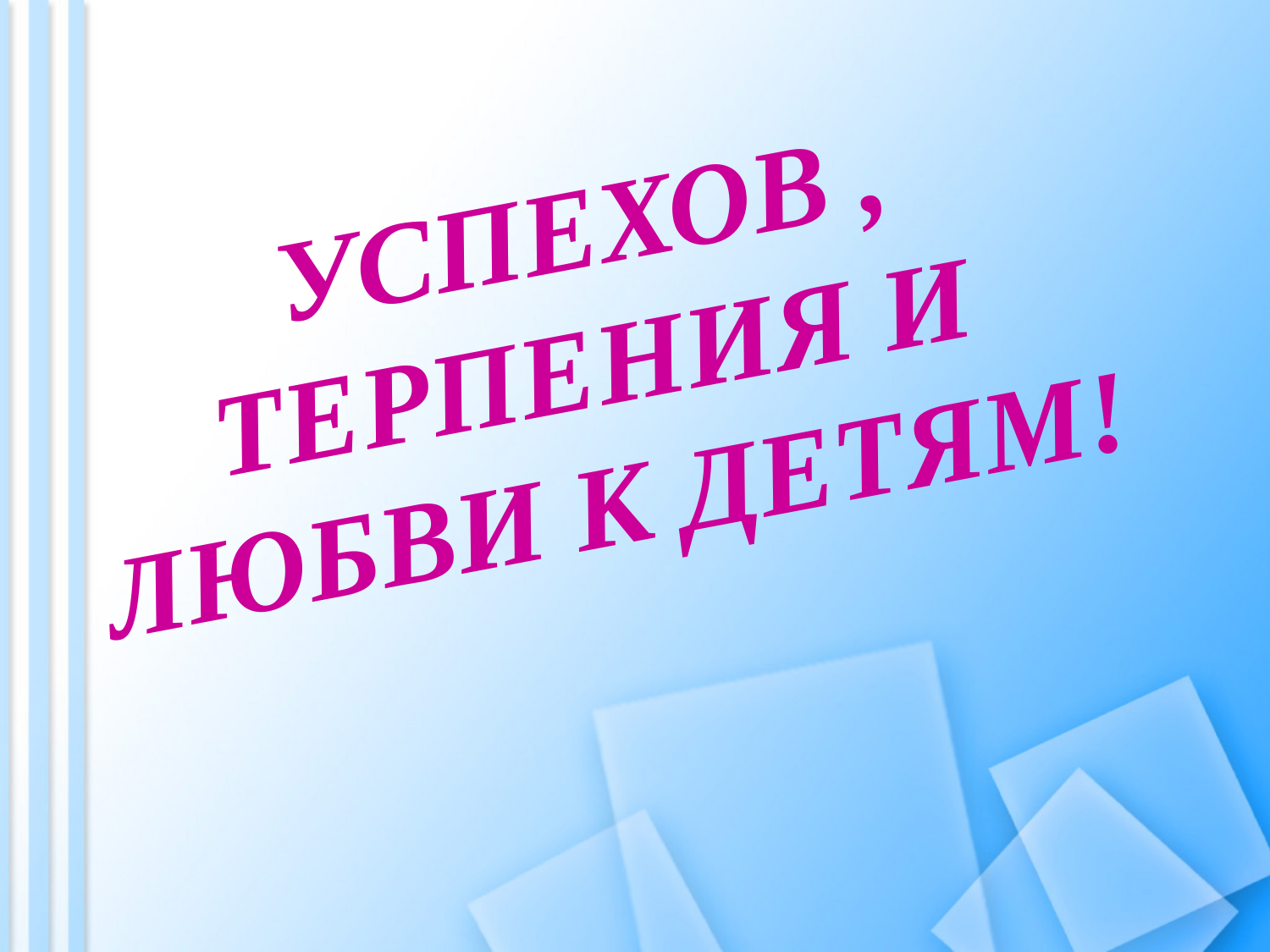

# УСПЕХОВ , ТЕРПЕНИЯ И ЛЮБВИ К ДЕТЯМ!